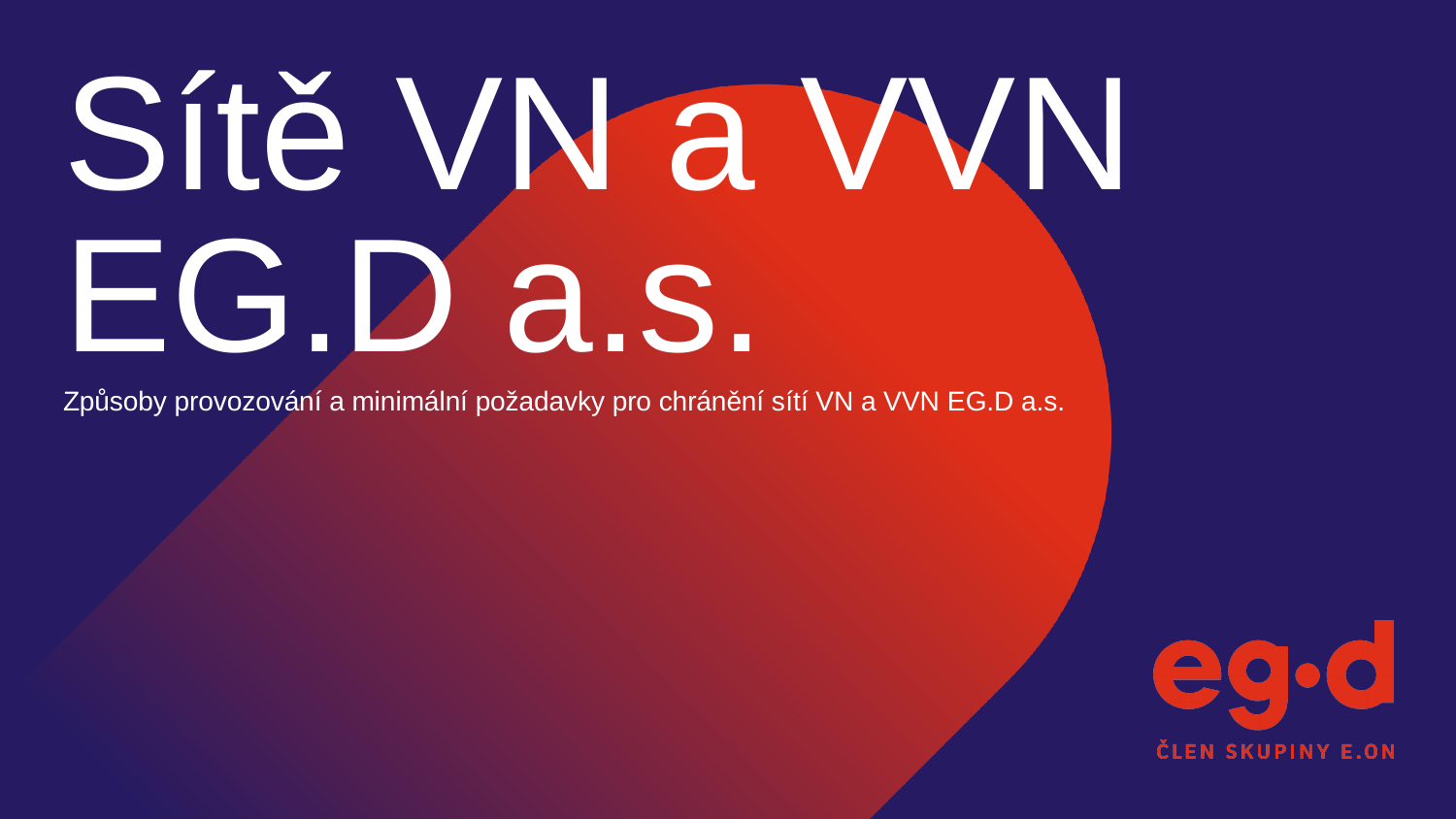

# Sítě VN a VVN EG.D a.s.
Způsoby provozování a minimální požadavky pro chránění sítí VN a VVN EG.D a.s.